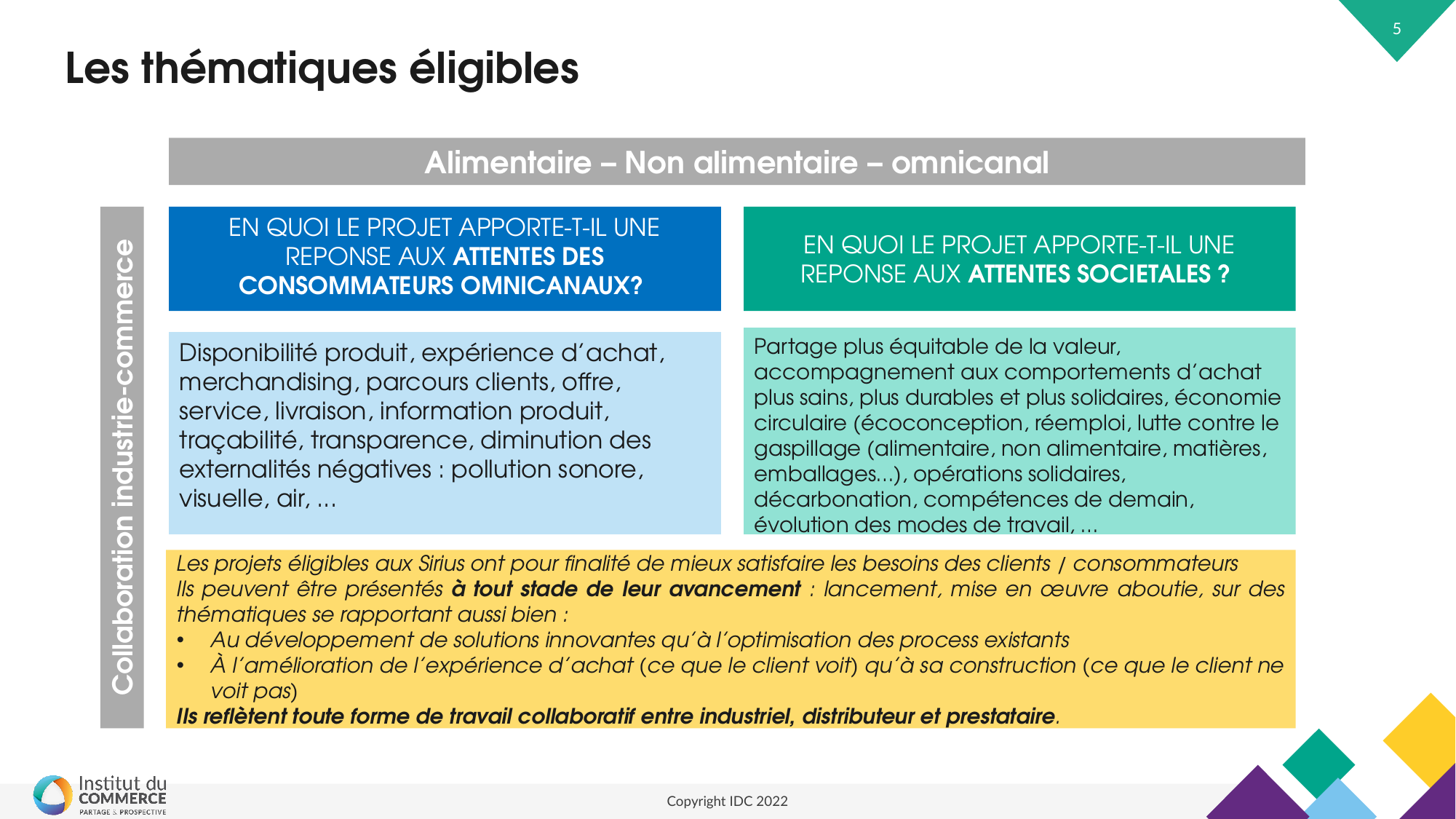

# Les thématiques éligibles
Alimentaire – Non alimentaire – omnicanal
EN QUOI LE PROJET APPORTE-T-IL UNE REPONSE AUX ATTENTES DES CONSOMMATEURS OMNICANAUX?
EN QUOI LE PROJET APPORTE-T-IL UNE REPONSE AUX ATTENTES SOCIETALES ?
Partage plus équitable de la valeur, accompagnement aux comportements d’achat plus sains, plus durables et plus solidaires, économie circulaire (écoconception, réemploi, lutte contre le gaspillage (alimentaire, non alimentaire, matières, emballages…), opérations solidaires, décarbonation, compétences de demain, évolution des modes de travail, …
Disponibilité produit, expérience d’achat, merchandising, parcours clients, offre, service, livraison, information produit, traçabilité, transparence, diminution des externalités négatives : pollution sonore, visuelle, air, ...
Collaboration industrie-commerce
Les projets éligibles aux Sirius ont pour finalité de mieux satisfaire les besoins des clients / consommateurs
Ils peuvent être présentés à tout stade de leur avancement : lancement, mise en œuvre aboutie, sur des thématiques se rapportant aussi bien :
Au développement de solutions innovantes qu’à l’optimisation des process existants
À l’amélioration de l’expérience d’achat (ce que le client voit) qu’à sa construction (ce que le client ne voit pas)
Ils reflètent toute forme de travail collaboratif entre industriel, distributeur et prestataire.